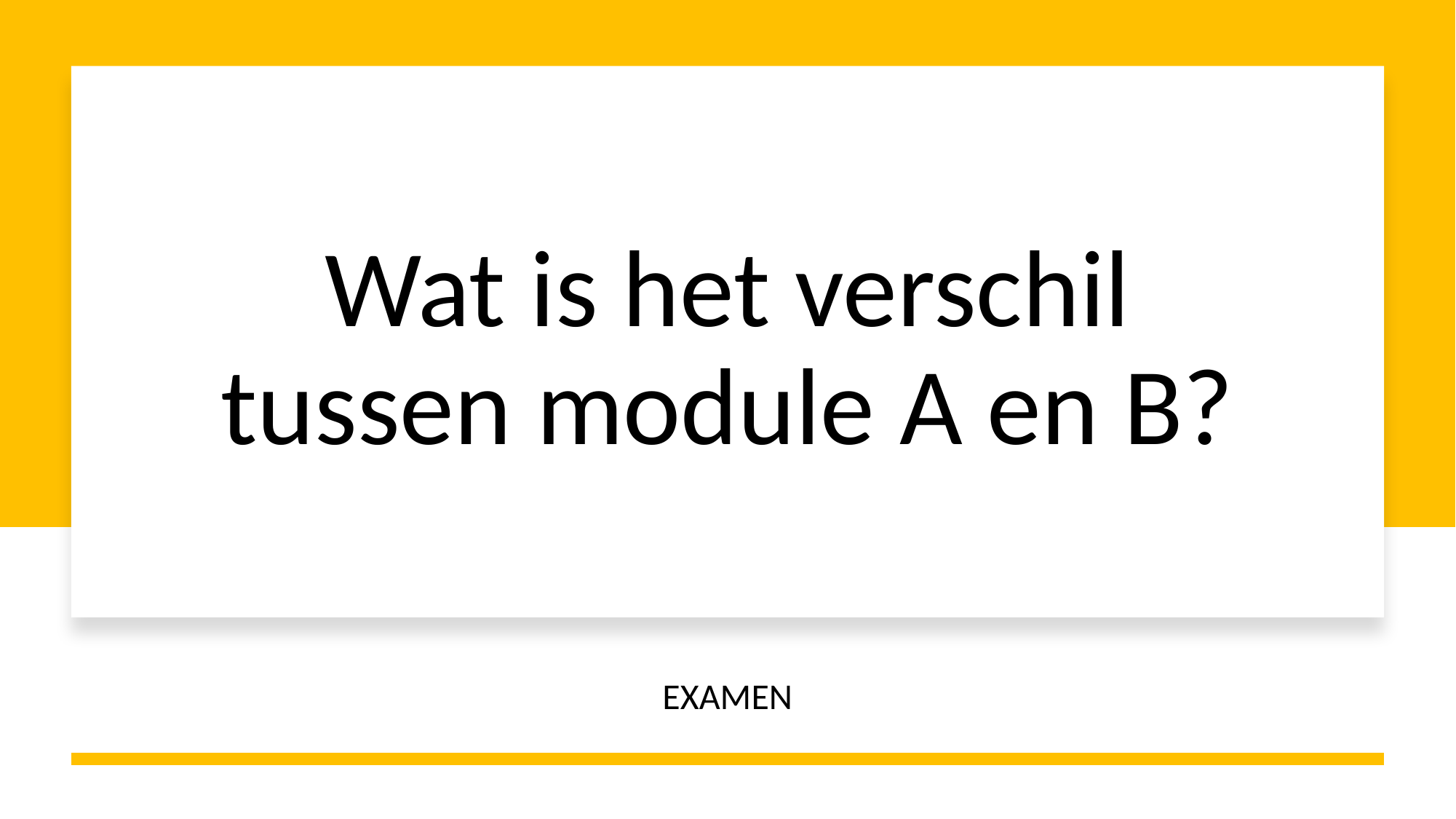

# Wat is het verschil tussen module A en B?
EXAMEN